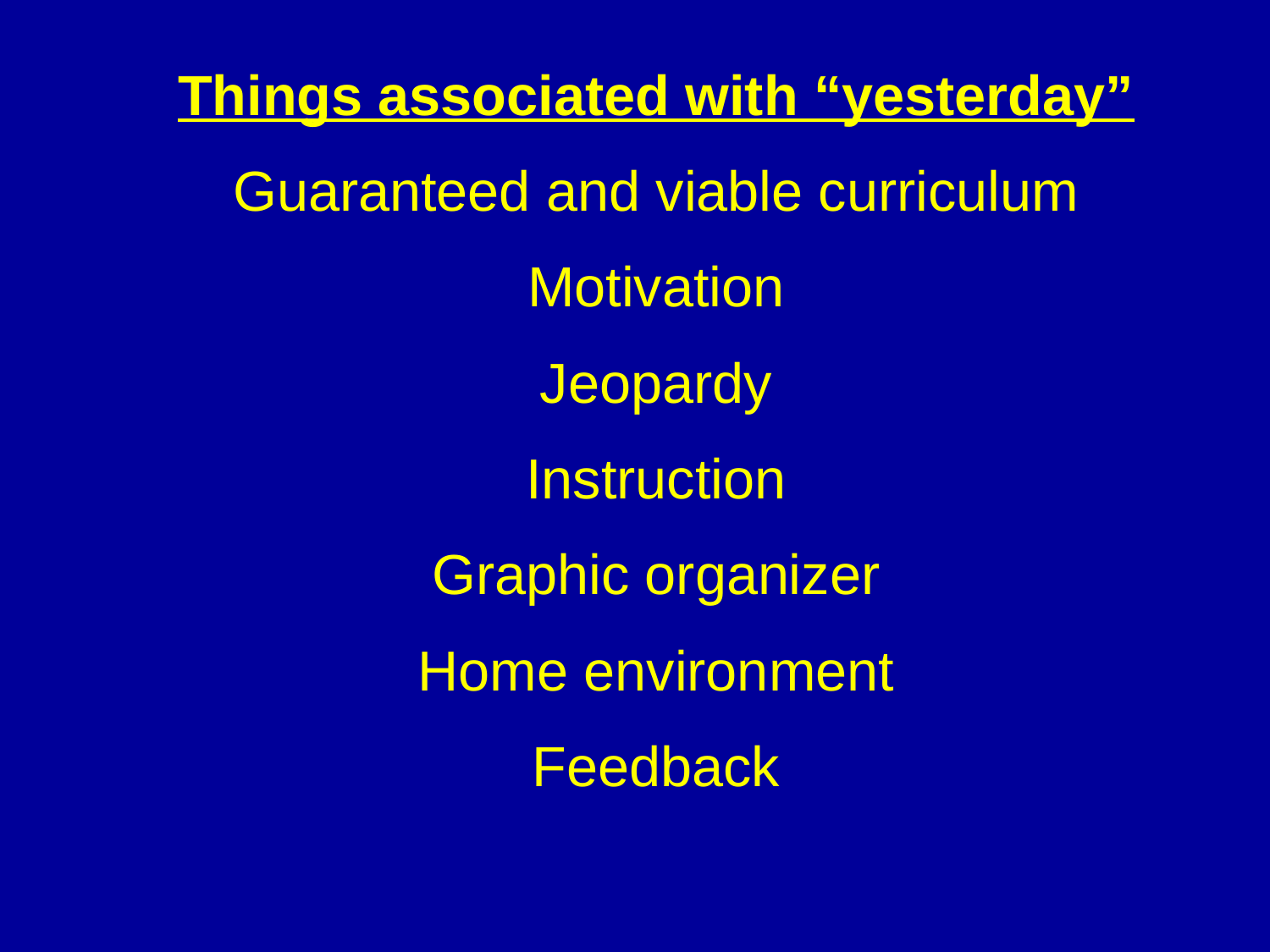

Things associated with “yesterday”
Guaranteed and viable curriculum
Motivation
Jeopardy
Instruction
Graphic organizer
Home environment
Feedback